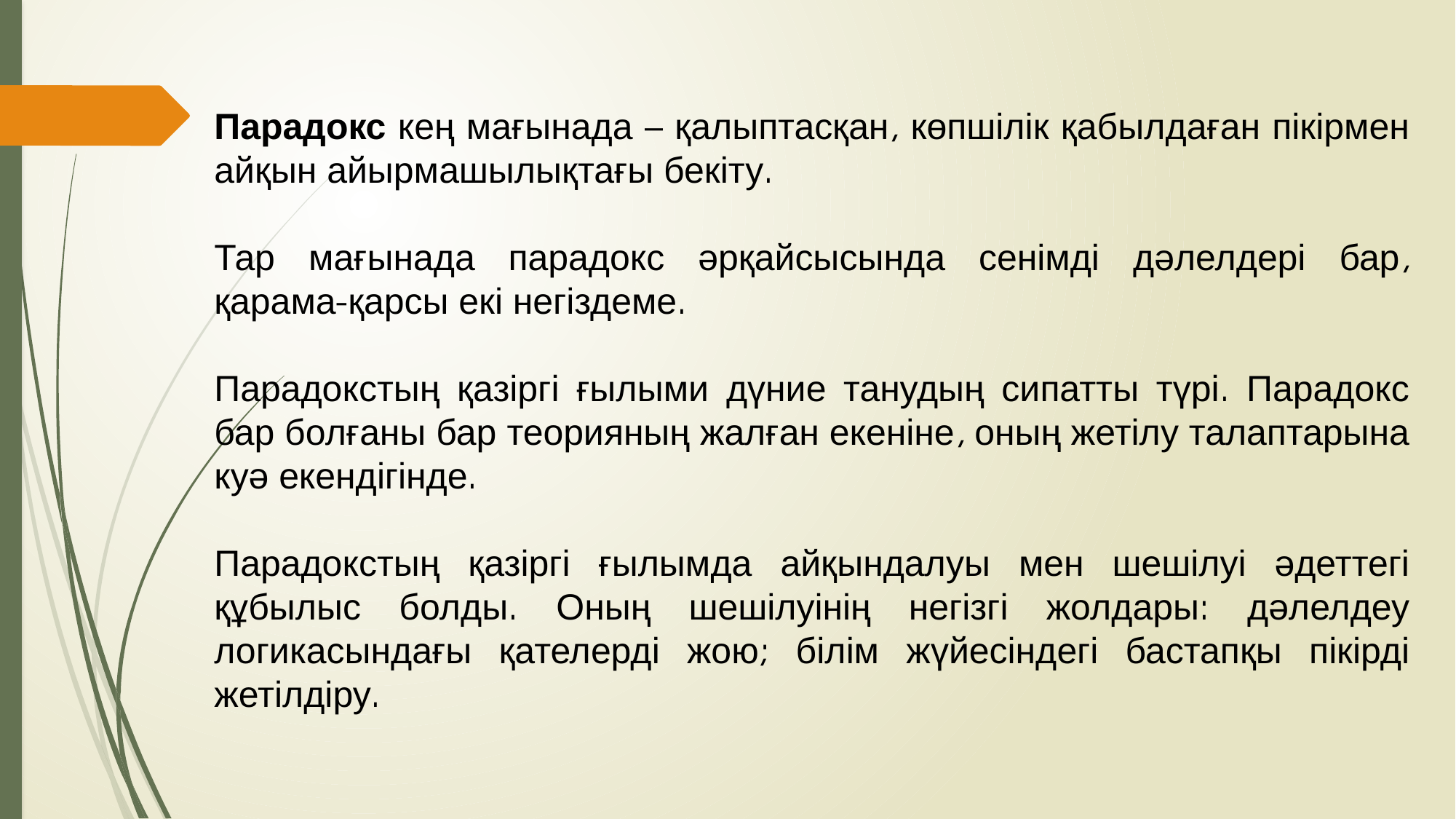

Парадокс кең мағынада – қалыптасқан, көпшілік қабылдаған пікірмен айқын айырмашылықтағы бекіту.

Тар мағынада парадокс әрқайсысында сенімді дәлелдері бар, қарама-қарсы екі негіздеме.

Парадокстың қазіргі ғылыми дүние танудың сипатты түрі. Парадокс бар болғаны бар теорияның жалған екеніне, оның жетілу талаптарына куә екендігінде.

Парадокстың қазіргі ғылымда айқындалуы мен шешілуі әдеттегі құбылыс болды. Оның шешілуінің негізгі жолдары: дәлелдеу логикасындағы қателерді жою; білім жүйесіндегі бастапқы пікірді жетілдіру.